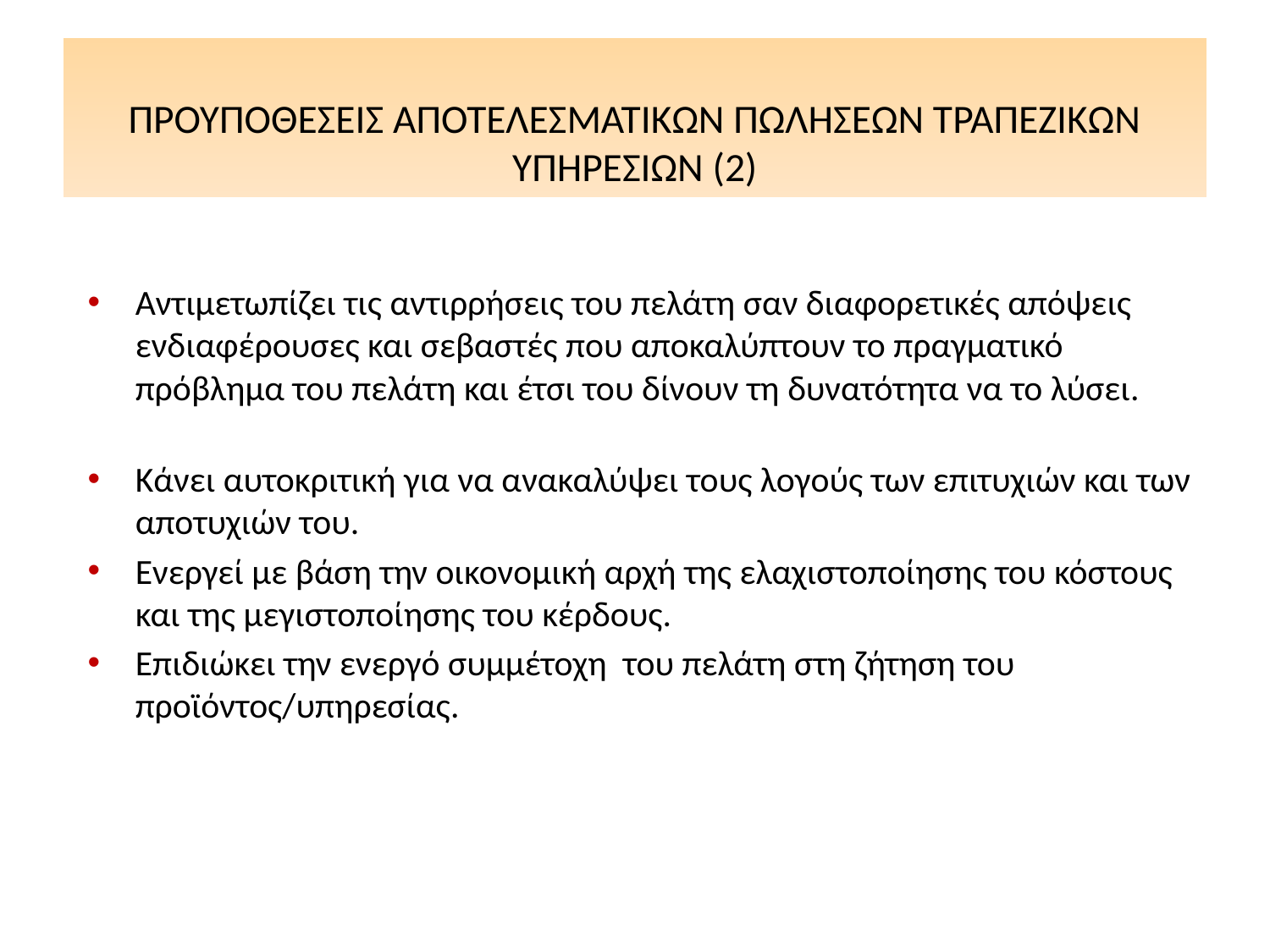

# ΠΡΟΥΠΟΘΕΣΕΙΣ ΑΠΟΤΕΛΕΣΜΑΤΙΚΩΝ ΠΩΛΗΣΕΩΝ ΤΡΑΠΕΖΙΚΩΝ ΥΠΗΡΕΣΙΩΝ (2)

Αντιμετωπίζει τις αντιρρήσεις του πελάτη σαν διαφορετικές απόψεις ενδιαφέρουσες και σεβαστές που αποκαλύπτουν το πραγματικό πρόβλημα του πελάτη και έτσι του δίνουν τη δυνατότητα να το λύσει.
Κάνει αυτοκριτική για να ανακαλύψει τους λογούς των επιτυχιών και των αποτυχιών του.
Ενεργεί με βάση την οικονομική αρχή της ελαχιστοποίησης του κόστους και της μεγιστοποίησης του κέρδους.
Επιδιώκει την ενεργό συμμέτοχη  του πελάτη στη ζήτηση του προϊόντος/υπηρεσίας.